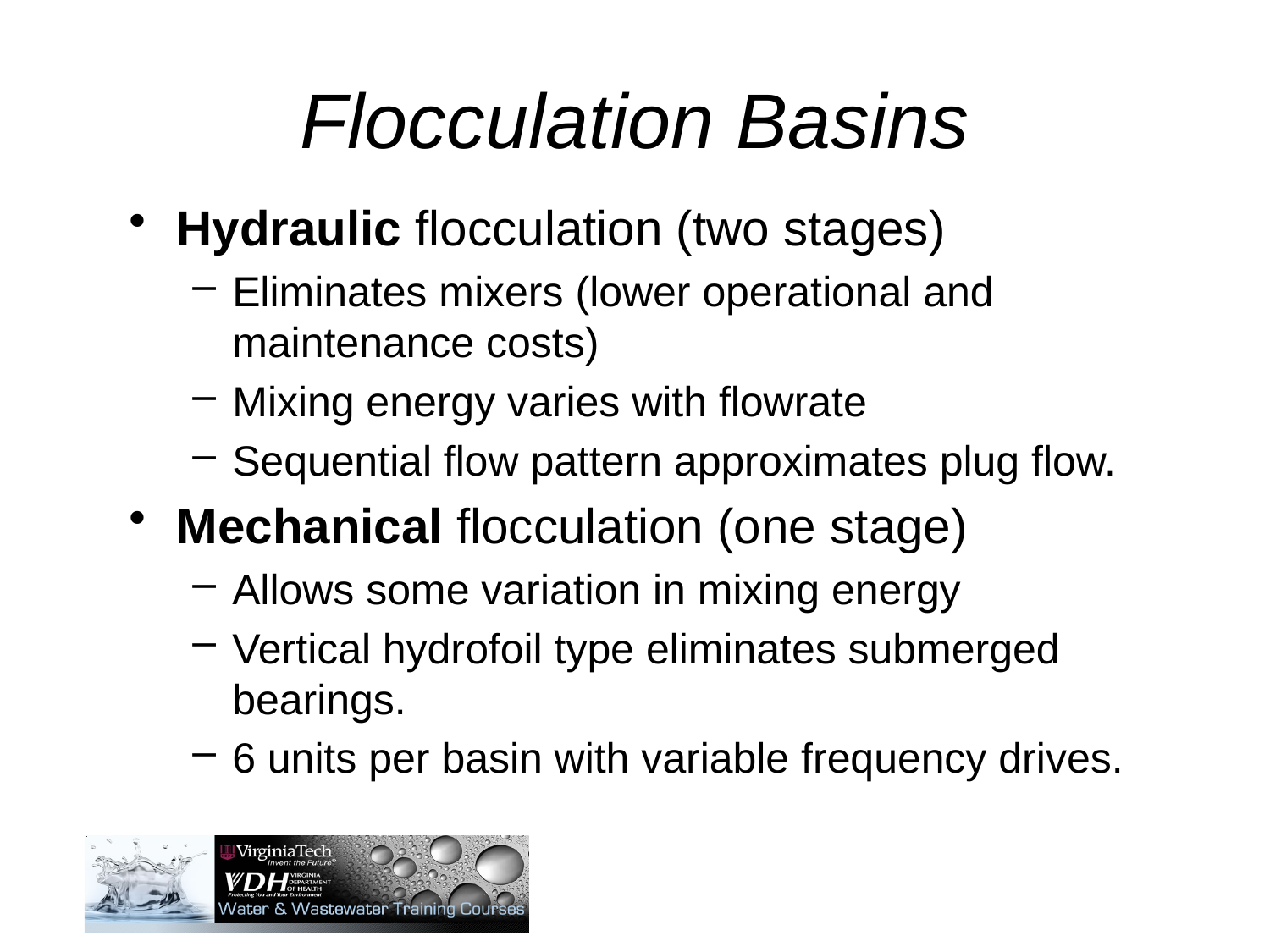

# Flocculation Basins
Hydraulic flocculation (two stages)
Eliminates mixers (lower operational and maintenance costs)
Mixing energy varies with flowrate
Sequential flow pattern approximates plug flow.
Mechanical flocculation (one stage)
Allows some variation in mixing energy
Vertical hydrofoil type eliminates submerged bearings.
6 units per basin with variable frequency drives.